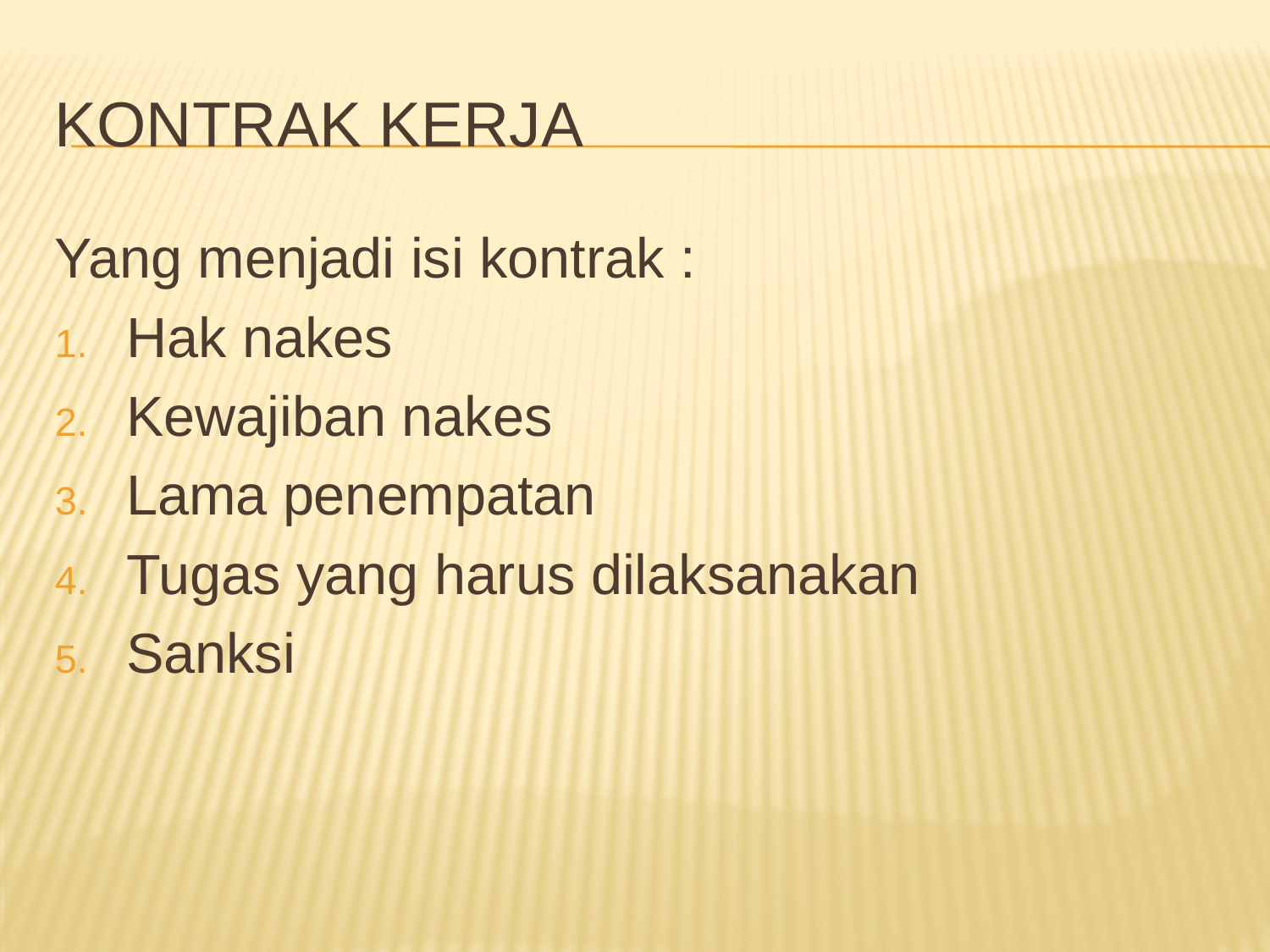

# Kontrak Kerja
Yang menjadi isi kontrak :
Hak nakes
Kewajiban nakes
Lama penempatan
Tugas yang harus dilaksanakan
Sanksi